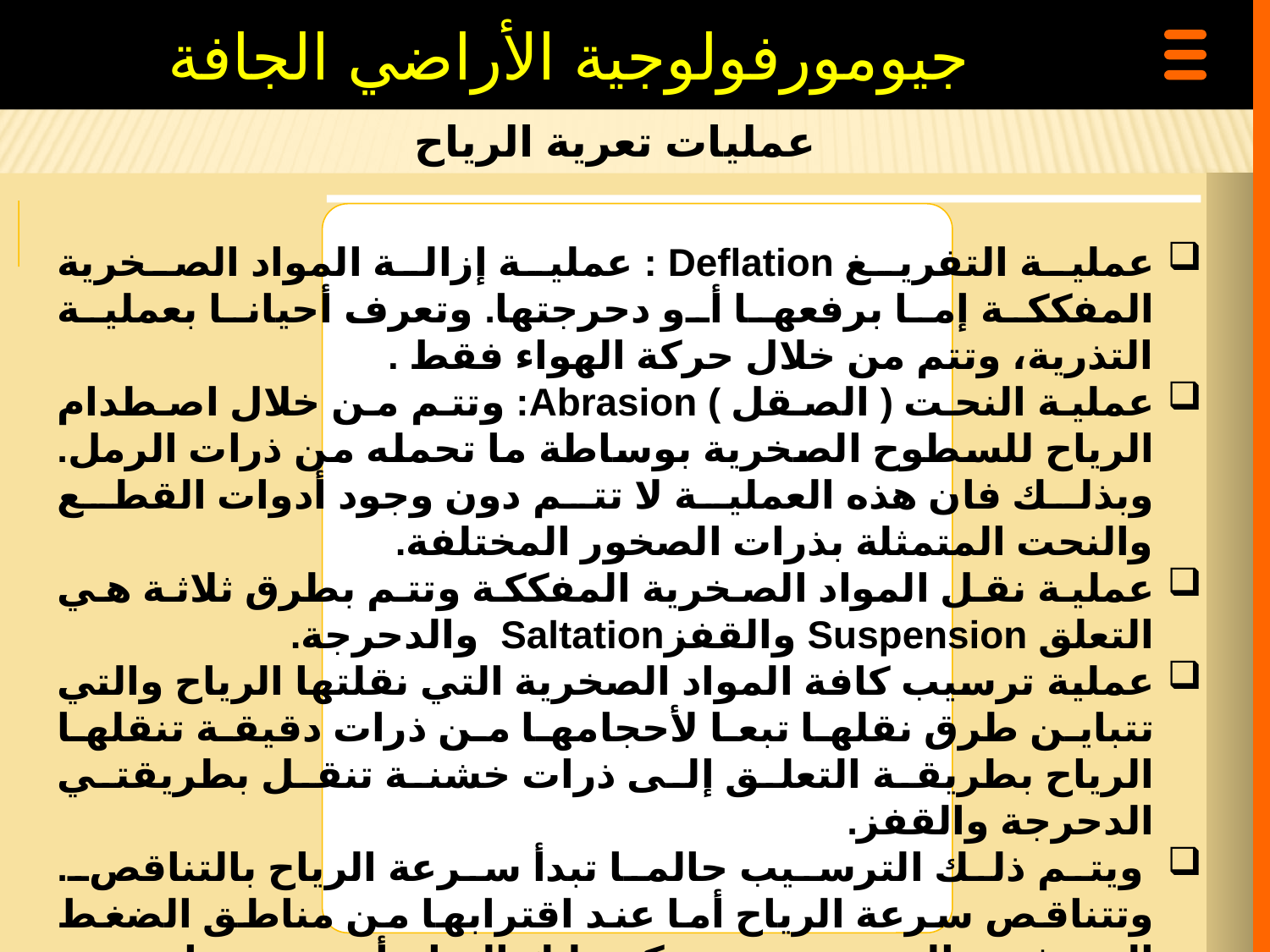

جيومورفولوجية الأراضي الجافة

عمليات تعرية الرياح

عملية التفريغ Deflation : عملية إزالة المواد الصخرية المفككة إما برفعها أو دحرجتها. وتعرف أحيانا بعملية التذرية، وتتم من خلال حركة الهواء فقط .
عملية النحت ( الصقل ) Abrasion: وتتم من خلال اصطدام الرياح للسطوح الصخرية بوساطة ما تحمله من ذرات الرمل. وبذلك فان هذه العملية لا تتم دون وجود أدوات القطع والنحت المتمثلة بذرات الصخور المختلفة.
عملية نقل المواد الصخرية المفككة وتتم بطرق ثلاثة هي التعلق Suspension والقفزSaltation  والدحرجة.
عملية ترسيب كافة المواد الصخرية التي نقلتها الرياح والتي تتباين طرق نقلها تبعا لأحجامها من ذرات دقيقة تنقلها الرياح بطريقة التعلق إلى ذرات خشنة تنقل بطريقتي الدحرجة والقفز.
 ويتم ذلك الترسيب حالما تبدأ سرعة الرياح بالتناقص. وتتناقص سرعة الرياح أما عند اقترابها من مناطق الضغط المنخفض التي سببت حركة تلك الرياح أو من جراء وجود عوارض متنوعة.